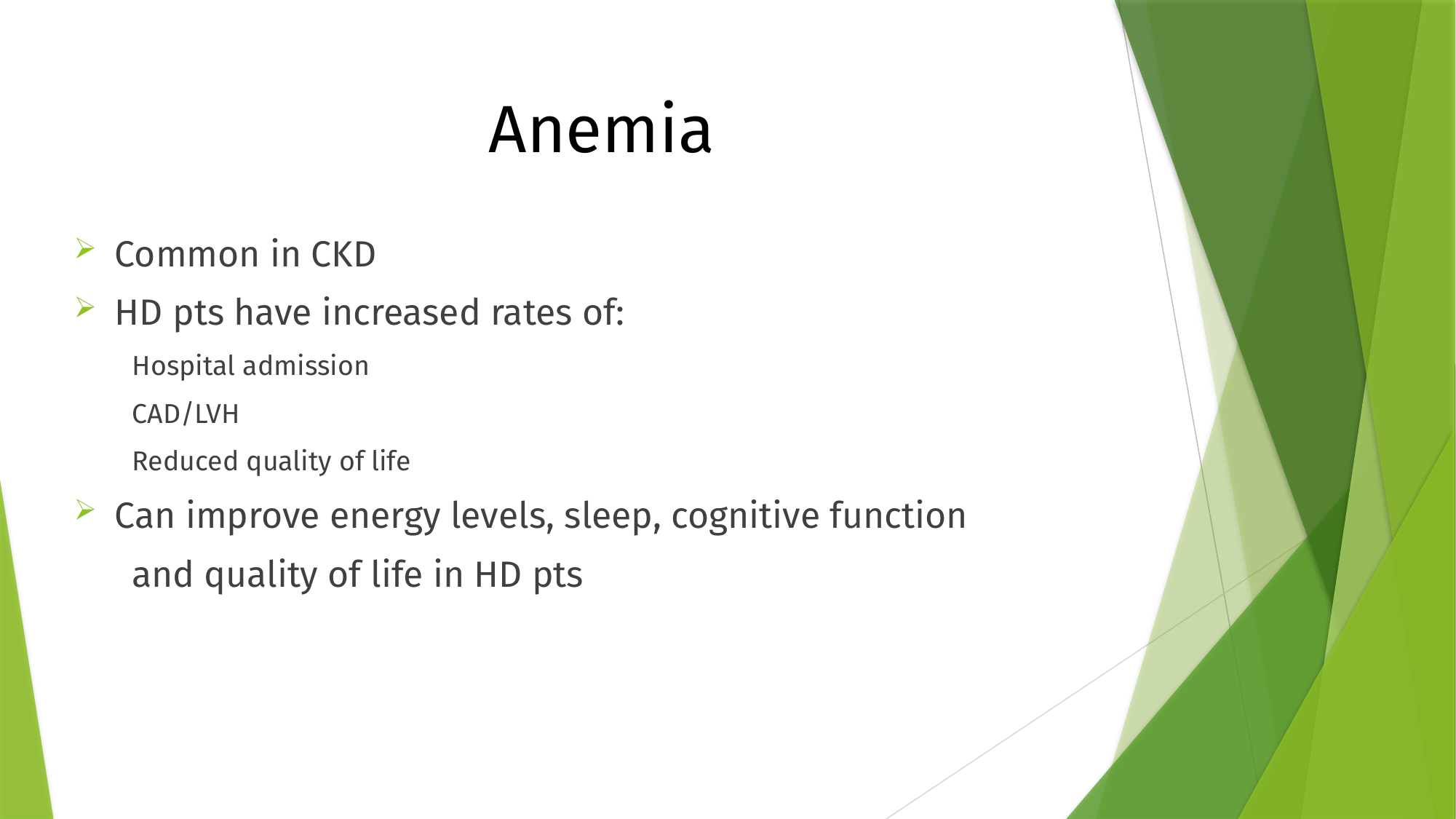

# Anemia
Common in CKD
HD pts have increased rates of:
        Hospital admission
        CAD/LVH
        Reduced quality of life
Can improve energy levels, sleep, cognitive function
      and quality of life in HD pts